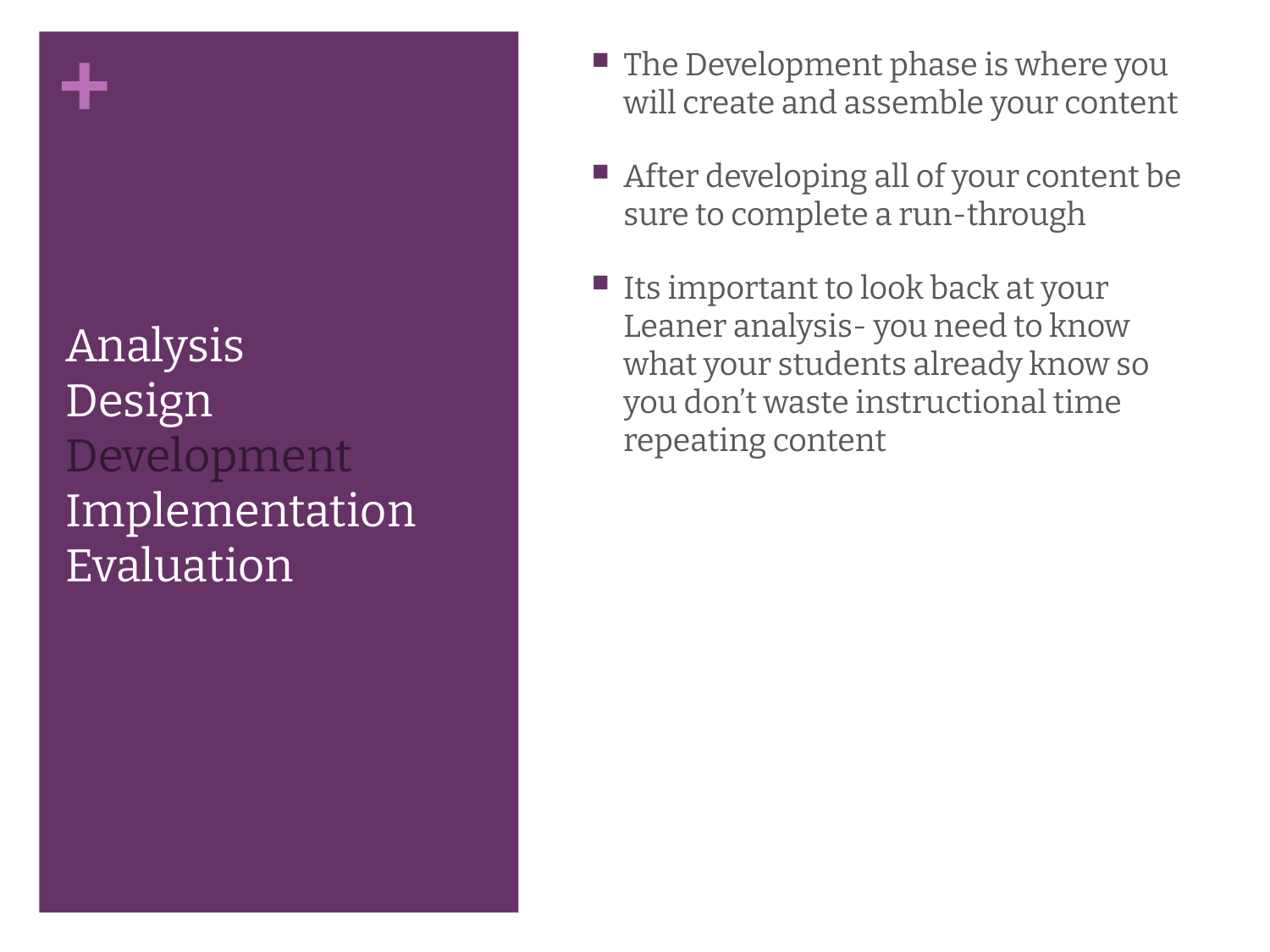

The Development phase is where you will create and assemble your content
After developing all of your content be sure to complete a run-through
Its important to look back at your Leaner analysis- you need to know what your students already know so you don’t waste instructional time repeating content
# Analysis Design Development Implementation Evaluation